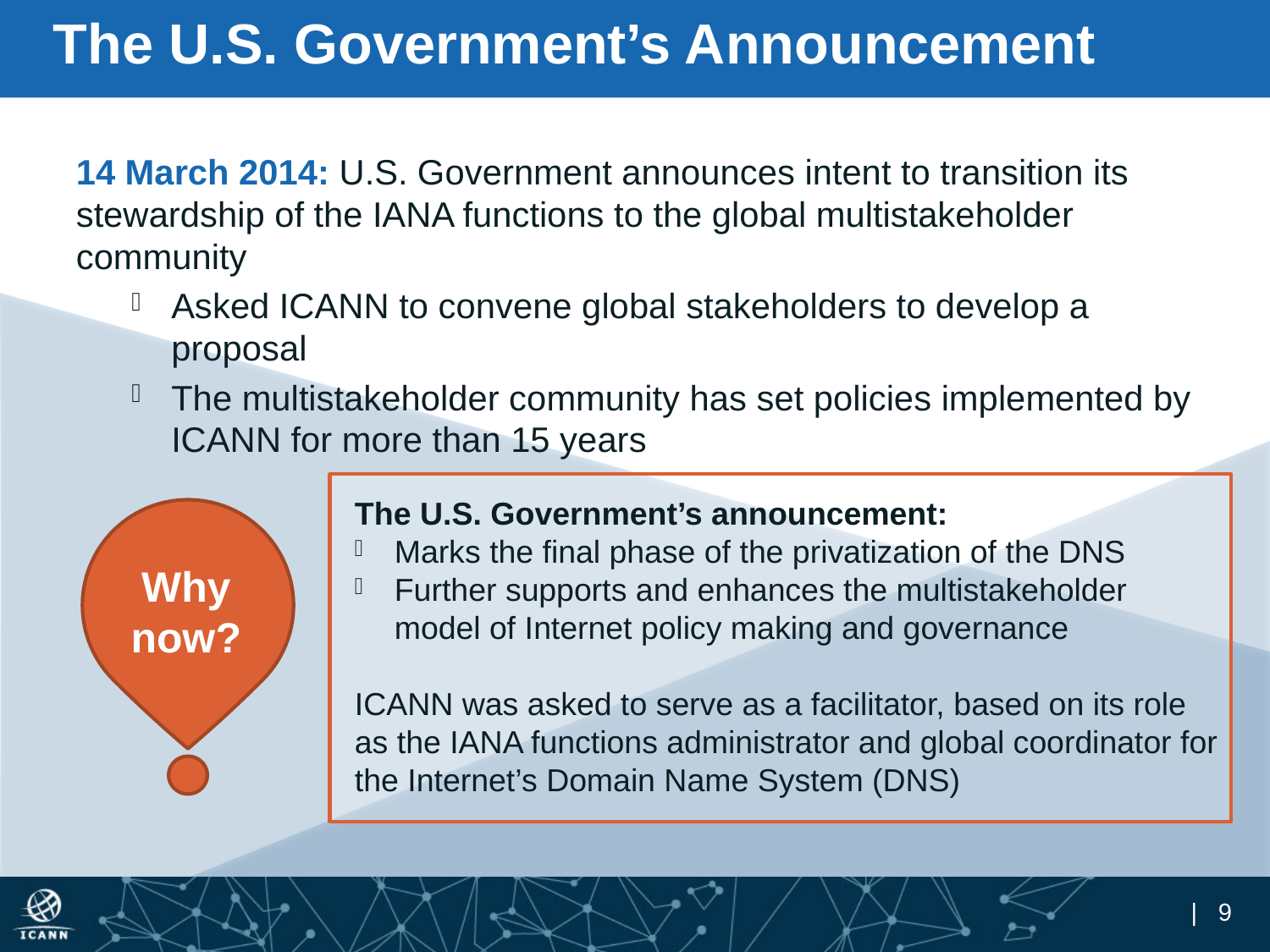

# The U.S. Government’s Announcement
14 March 2014: U.S. Government announces intent to transition its stewardship of the IANA functions to the global multistakeholder community
Asked ICANN to convene global stakeholders to develop a proposal
The multistakeholder community has set policies implemented by ICANN for more than 15 years

The U.S. Government’s announcement:
Marks the final phase of the privatization of the DNS
Further supports and enhances the multistakeholder model of Internet policy making and governance

ICANN was asked to serve as a facilitator, based on its role as the IANA functions administrator and global coordinator for the Internet’s Domain Name System (DNS)

Why
now?